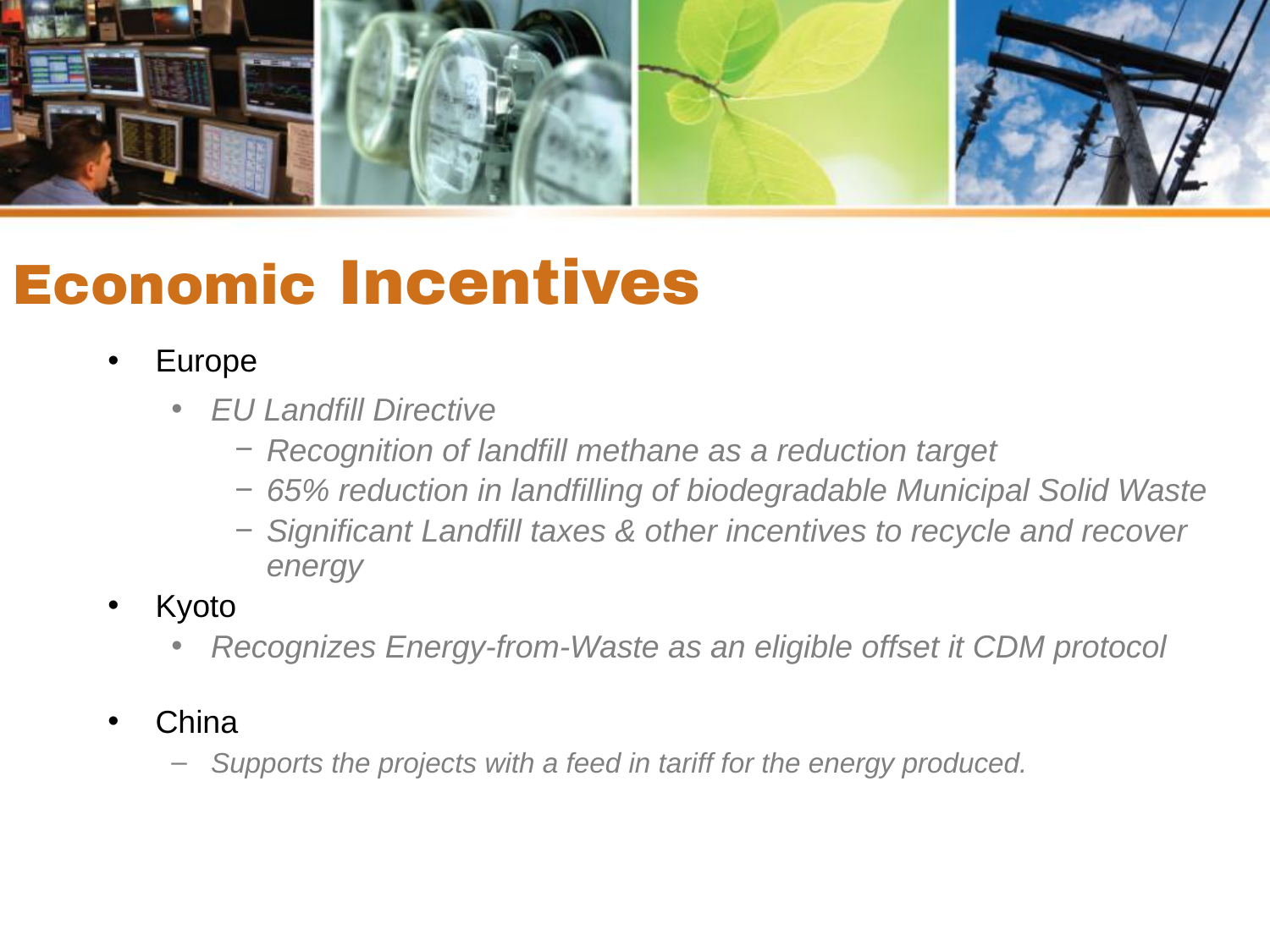

Economic Incentives
Europe
EU Landfill Directive
Recognition of landfill methane as a reduction target
65% reduction in landfilling of biodegradable Municipal Solid Waste
Significant Landfill taxes & other incentives to recycle and recover energy
Kyoto
Recognizes Energy-from-Waste as an eligible offset it CDM protocol
China
Supports the projects with a feed in tariff for the energy produced.